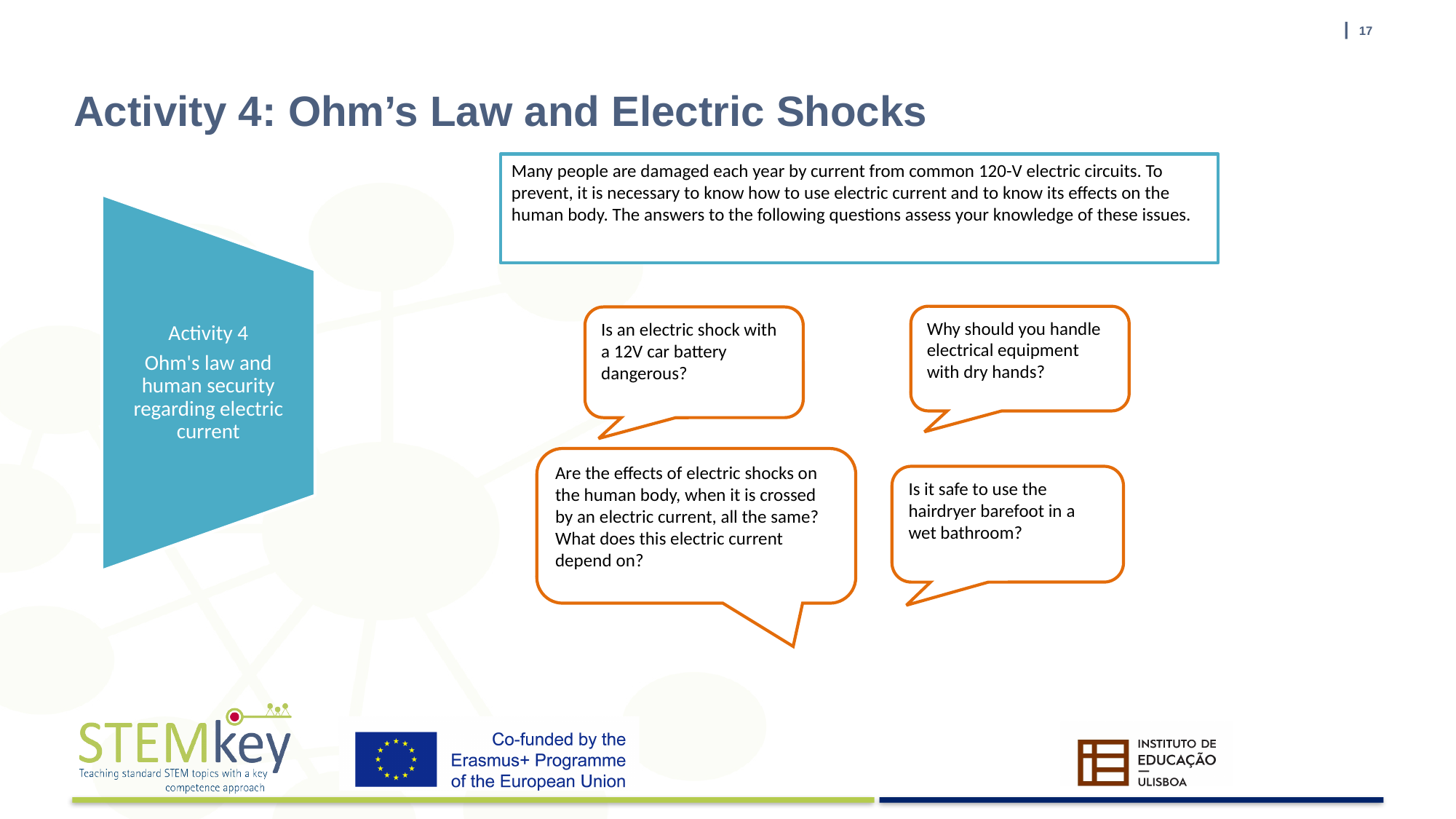

|  17
# Activity 4: Ohm’s Law and Electric Shocks
Many people are damaged each year by current from common 120-V electric circuits. To prevent, it is necessary to know how to use electric current and to know its effects on the human body. The answers to the following questions assess your knowledge of these issues.

Activity 4
Ohm's law and human security regarding electric current

Why should you handle electrical equipment with dry hands?
Is an electric shock with a 12V car battery dangerous?

Are the effects of electric shocks on the human body, when it is crossed by an electric current, all the same? What does this electric current depend on?
Is it safe to use the hairdryer barefoot in a wet bathroom?